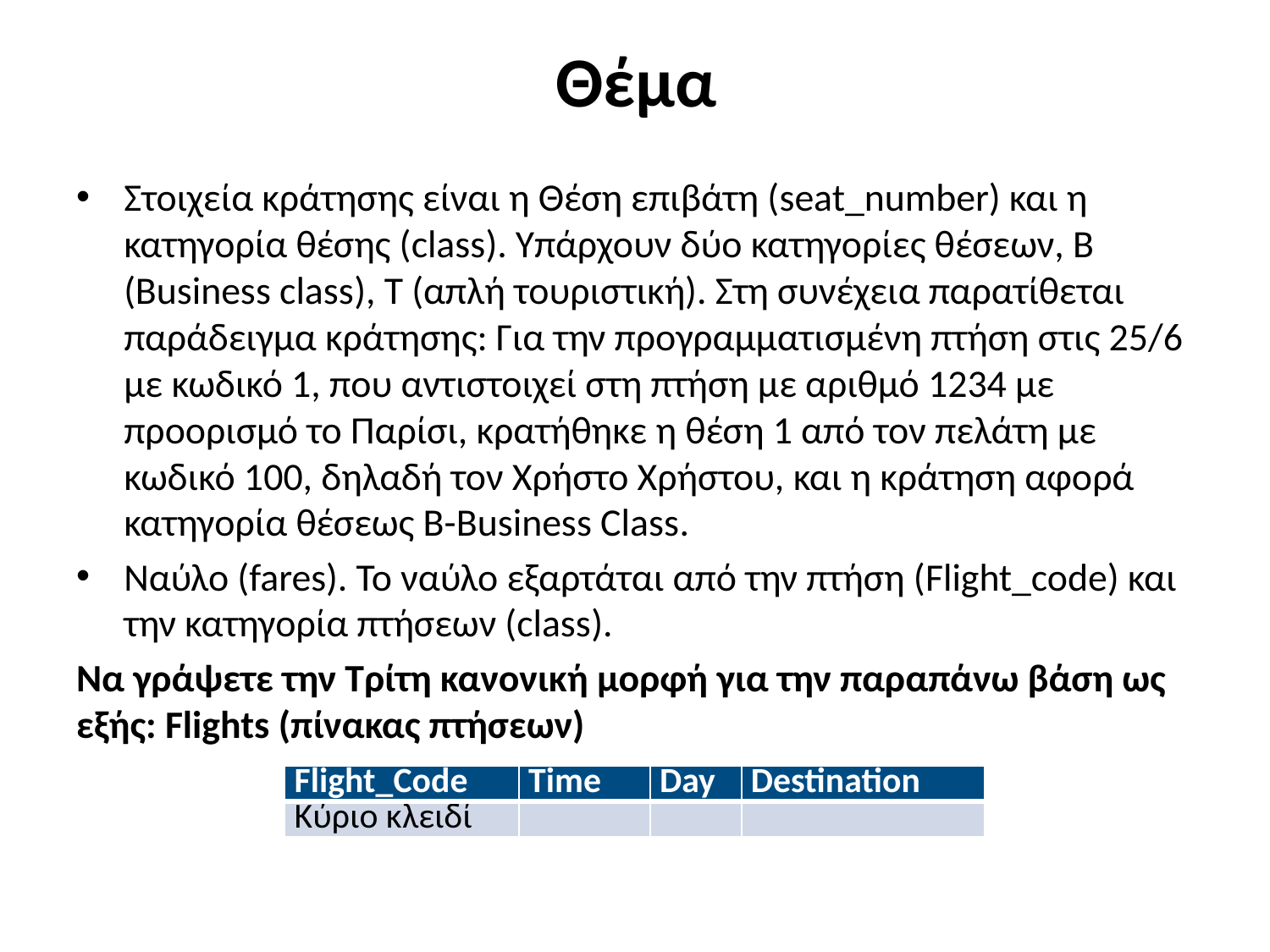

# Θέμα
Στοιχεία κράτησης είναι η Θέση επιβάτη (seat_number) και η κατηγορία θέσης (class). Υπάρχουν δύο κατηγορίες θέσεων, Β (Business class), T (απλή τουριστική). Στη συνέχεια παρατίθεται παράδειγμα κράτησης: Για την προγραμματισμένη πτήση στις 25/6 με κωδικό 1, που αντιστοιχεί στη πτήση με αριθμό 1234 με προορισμό το Παρίσι, κρατήθηκε η θέση 1 από τον πελάτη με κωδικό 100, δηλαδή τον Χρήστο Χρήστου, και η κράτηση αφορά κατηγορία θέσεως B-Business Class.
Ναύλο (fares). Το ναύλο εξαρτάται από την πτήση (Flight_code) και την κατηγορία πτήσεων (class).
Να γράψετε την Τρίτη κανονική μορφή για την παραπάνω βάση ως εξής: Flights (πίνακας πτήσεων)
| Flight\_Code | Time | Day | Destination |
| --- | --- | --- | --- |
| Κύριο κλειδί |  |  |  |